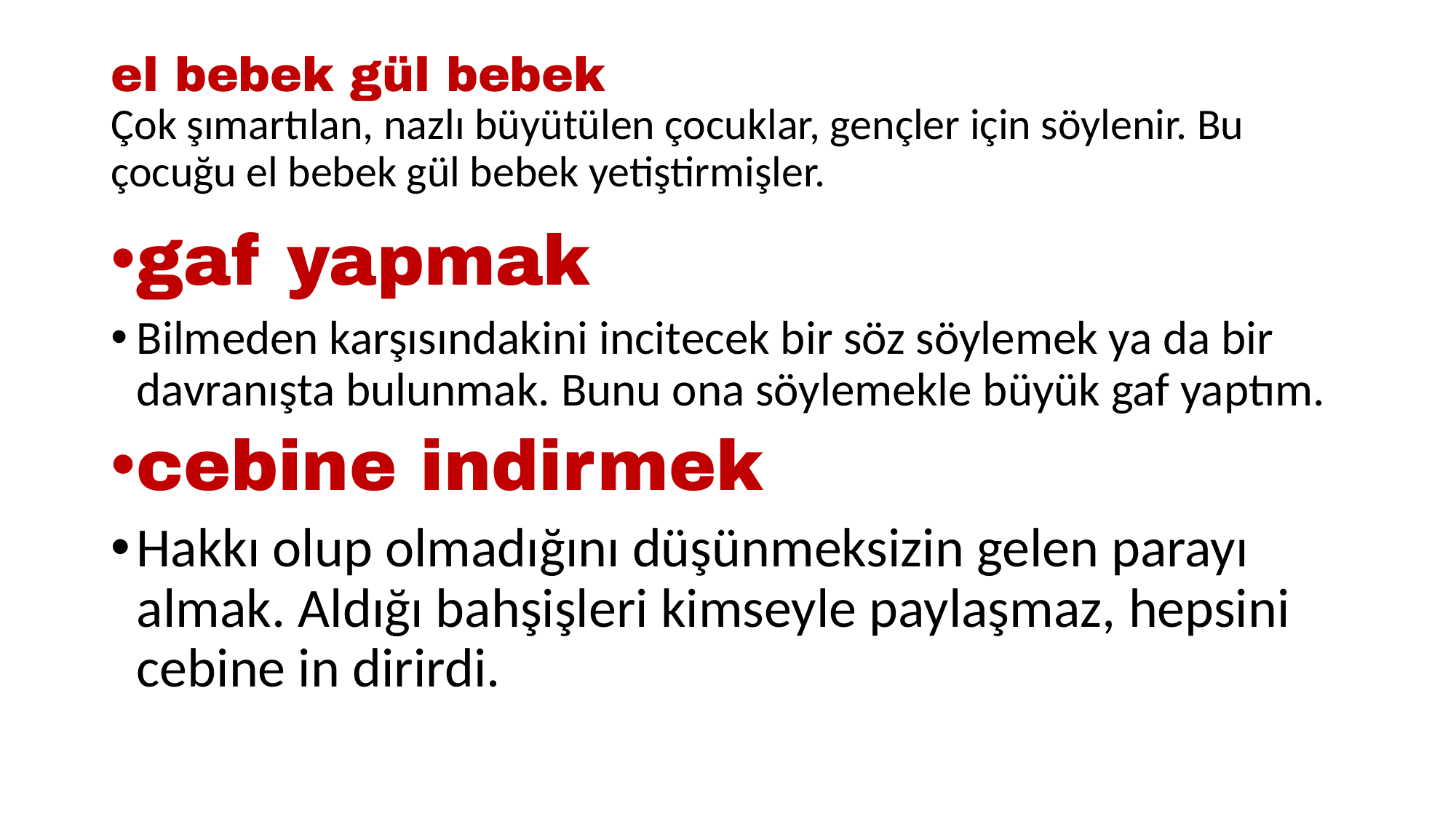

cebine indirmek

  cebine indirmek
# el bebek gül bebek Çok şımartılan, nazlı büyütülen çocuklar, gençler için söylenir. Bu çocuğu el bebek gül bebek yetiştirmişler.
gaf yapmak
Bilmeden karşısındakini incitecek bir söz söylemek ya da bir davranışta bulunmak. Bunu ona söylemekle büyük gaf yaptım.
cebine indirmek
Hakkı olup olmadığını düşünmeksizin gelen parayı almak. Aldığı bahşişleri kimseyle paylaşmaz, hepsini cebine in dirirdi.